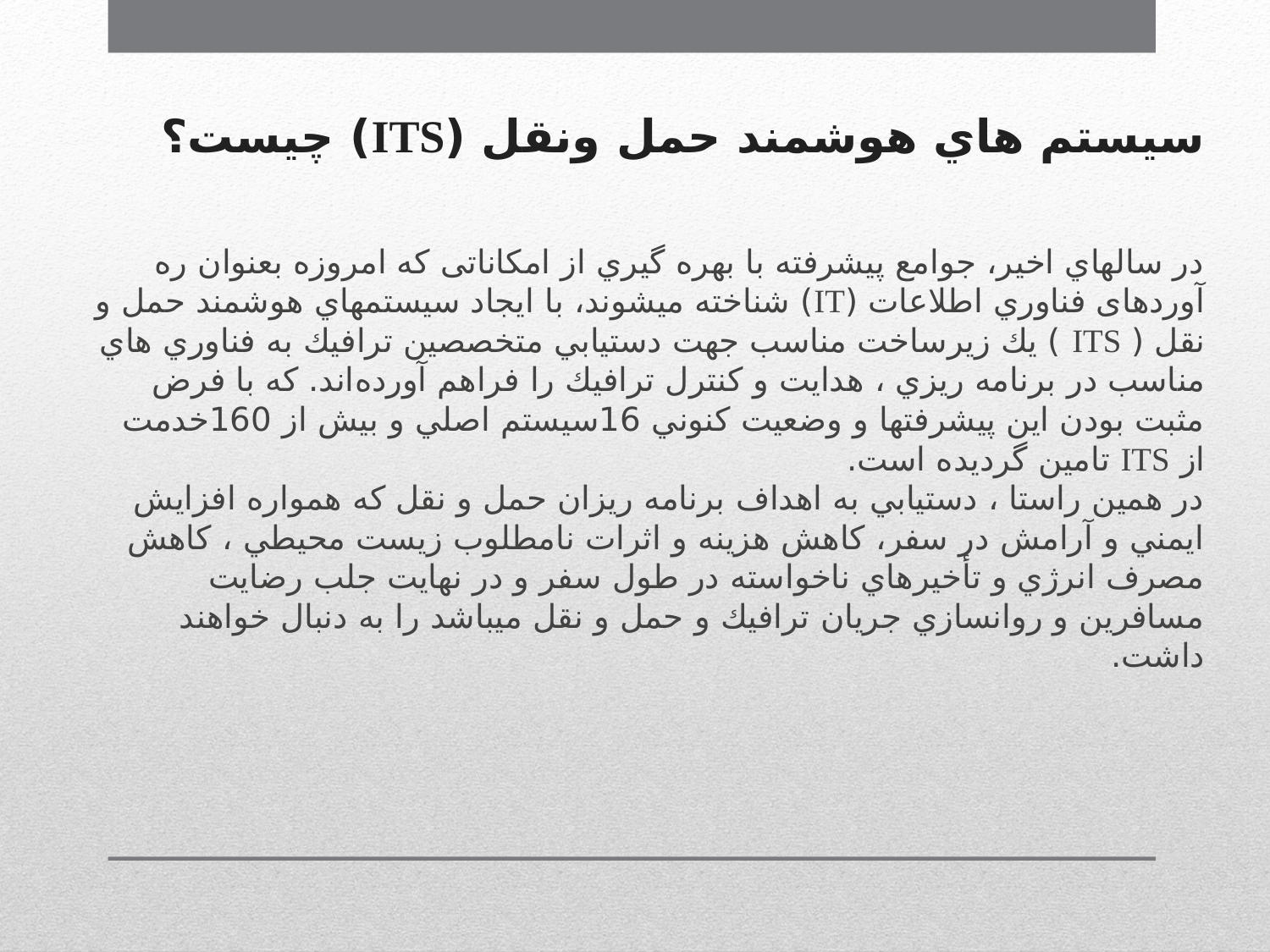

سيستم هاي هوشمند حمل ونقل (ITS) چيست؟ 
در سالهاي اخير، جوامع پيشرفته با بهره گيري از امکاناتی که امروزه بعنوان ره آوردهای فناوري اطلاعات (IT) شناخته ميشوند، با ايجاد سيستمهاي هوشمند حمل و نقل ( ITS ) يك زيرساخت مناسب جهت دستيابي متخصصين ترافيك به فناوري هاي مناسب در ‌برنامه ريزي ، هدايت و كنترل ترافيك را فراهم آورده‌اند. كه با فرض مثبت بودن اين پيشرفتها و وضعيت كنوني 16سيستم اصلي و بيش از 160خدمت از ITS تامين گرديده است. 
در همين راستا ، دستيابي به اهداف برنامه ريزان حمل و نقل كه همواره افزايش ايمني و آرامش در سفر، كاهش هزينه و اثرات نامطلوب زيست محيطي ، ‌كاهش مصرف انرژي و تأخيرهاي ناخواسته در طول سفر و در نهايت جلب رضايت مسافرين و روانسازي جريان ترافيك و حمل و نقل ميباشد را به دنبال خواهند داشت.